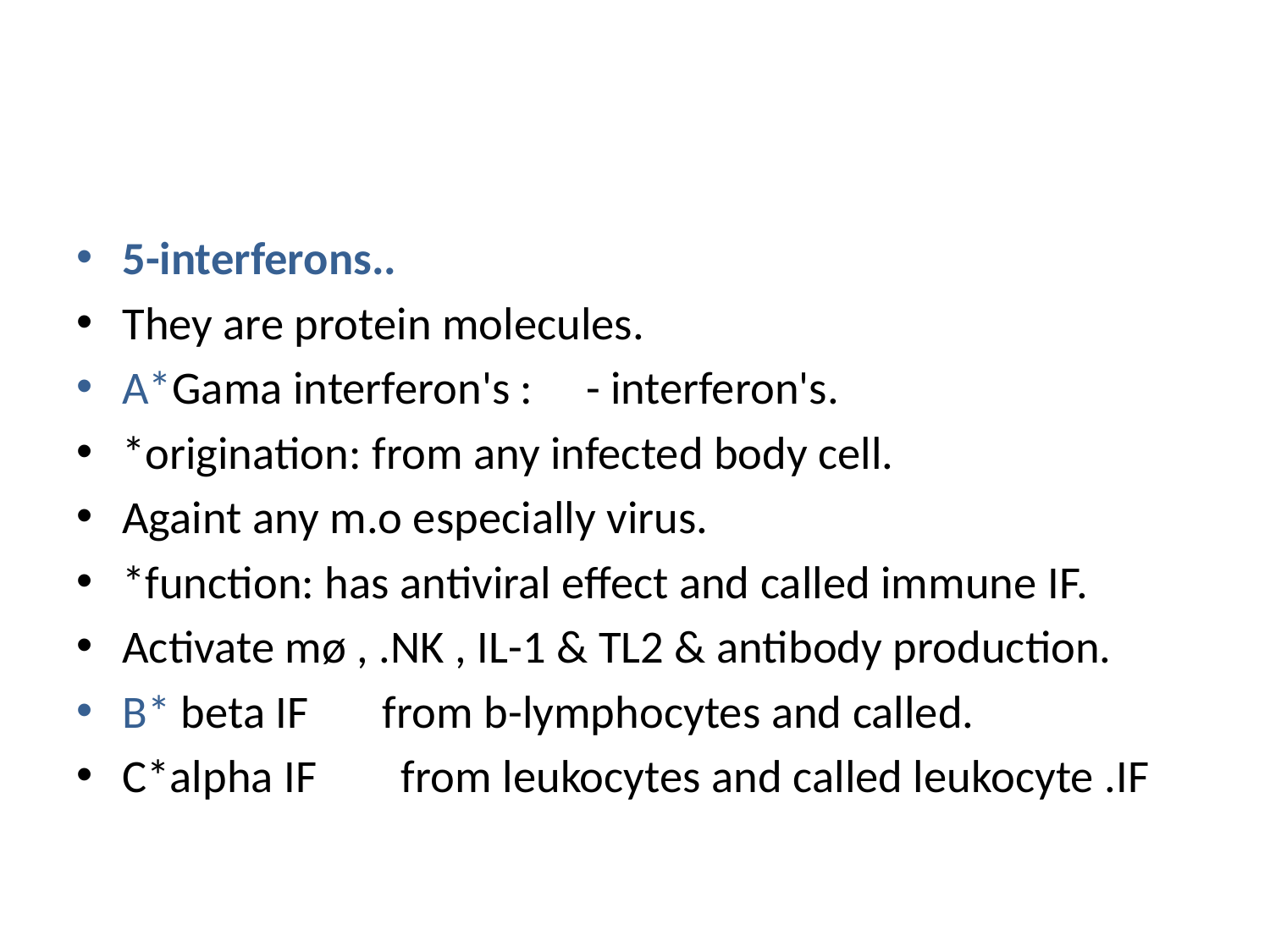

5-interferons..
They are protein molecules.
A*Gama interferon's :     - interferon's.
*origination: from any infected body cell.
Againt any m.o especially virus.
*function: has antiviral effect and called immune IF.
Activate mø , .NK , IL-1 & TL2 & antibody production.
B* beta IF       from b-lymphocytes and called.
C*alpha IF        from leukocytes and called leukocyte .IF